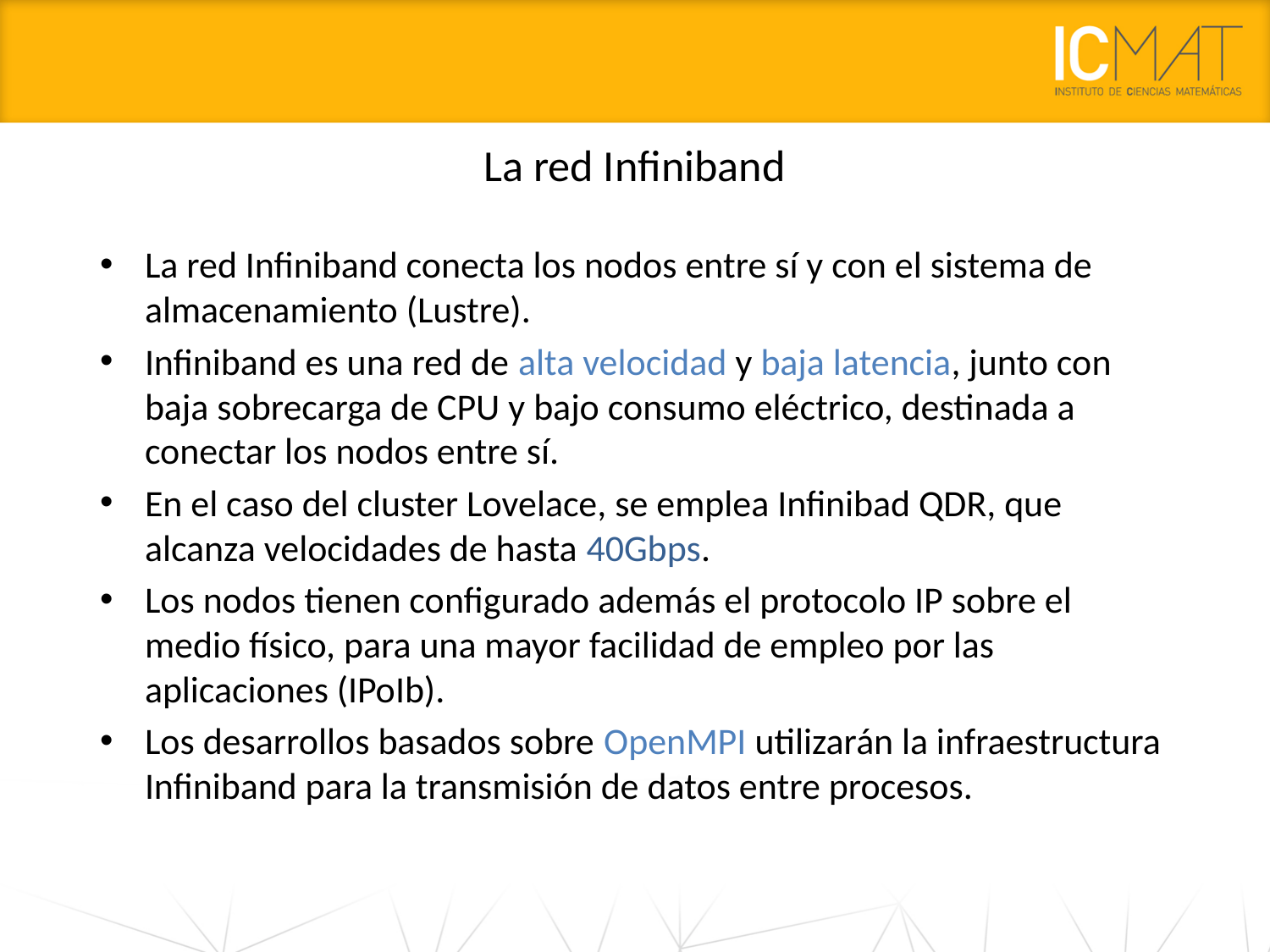

# La red Infiniband
La red Infiniband conecta los nodos entre sí y con el sistema de almacenamiento (Lustre).
Infiniband es una red de alta velocidad y baja latencia, junto con baja sobrecarga de CPU y bajo consumo eléctrico, destinada a conectar los nodos entre sí.
En el caso del cluster Lovelace, se emplea Infinibad QDR, que alcanza velocidades de hasta 40Gbps.
Los nodos tienen configurado además el protocolo IP sobre el medio físico, para una mayor facilidad de empleo por las aplicaciones (IPoIb).
Los desarrollos basados sobre OpenMPI utilizarán la infraestructura Infiniband para la transmisión de datos entre procesos.